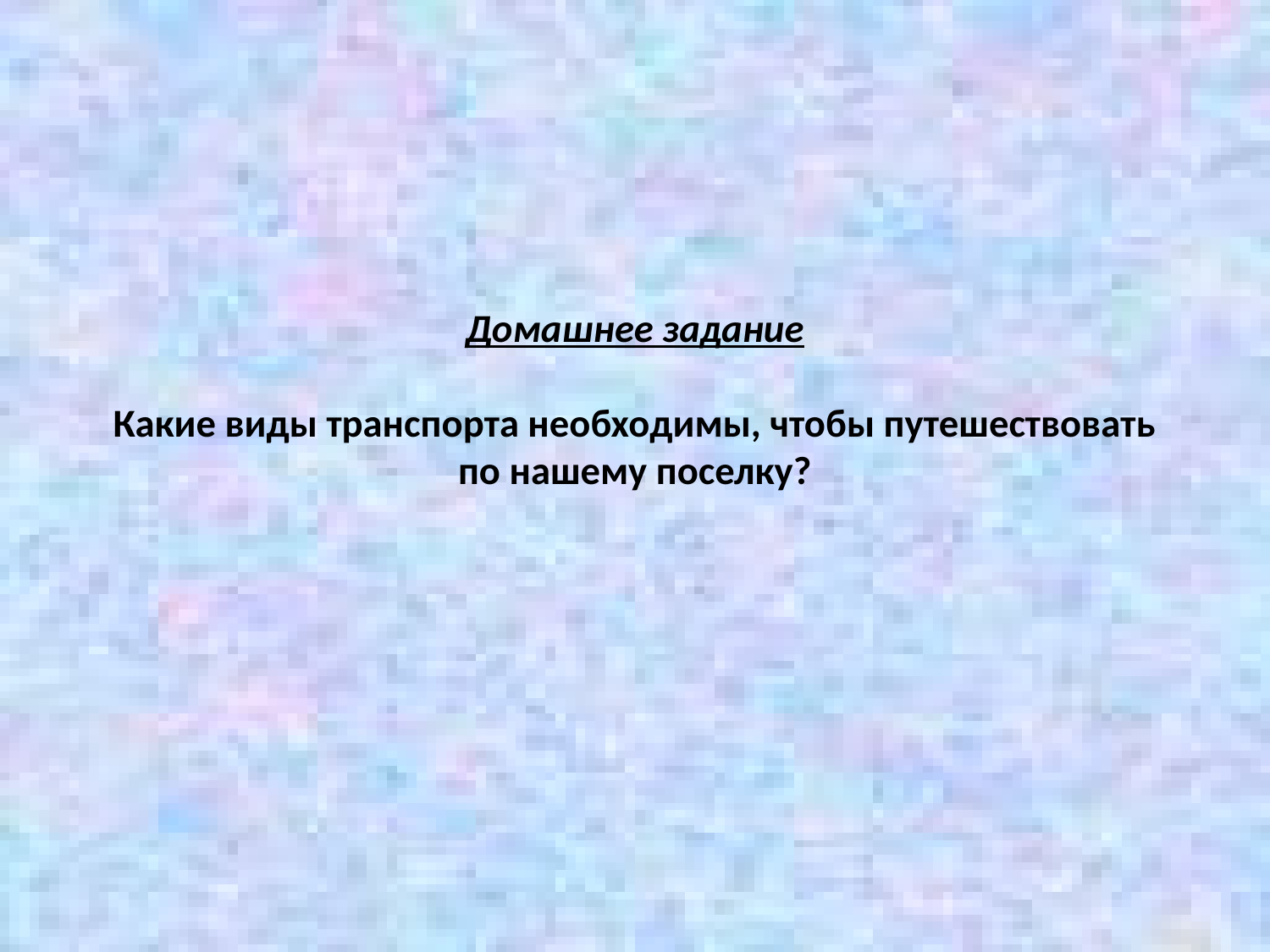

# Домашнее задание Какие виды транспорта необходимы, чтобы путешествовать по нашему поселку?